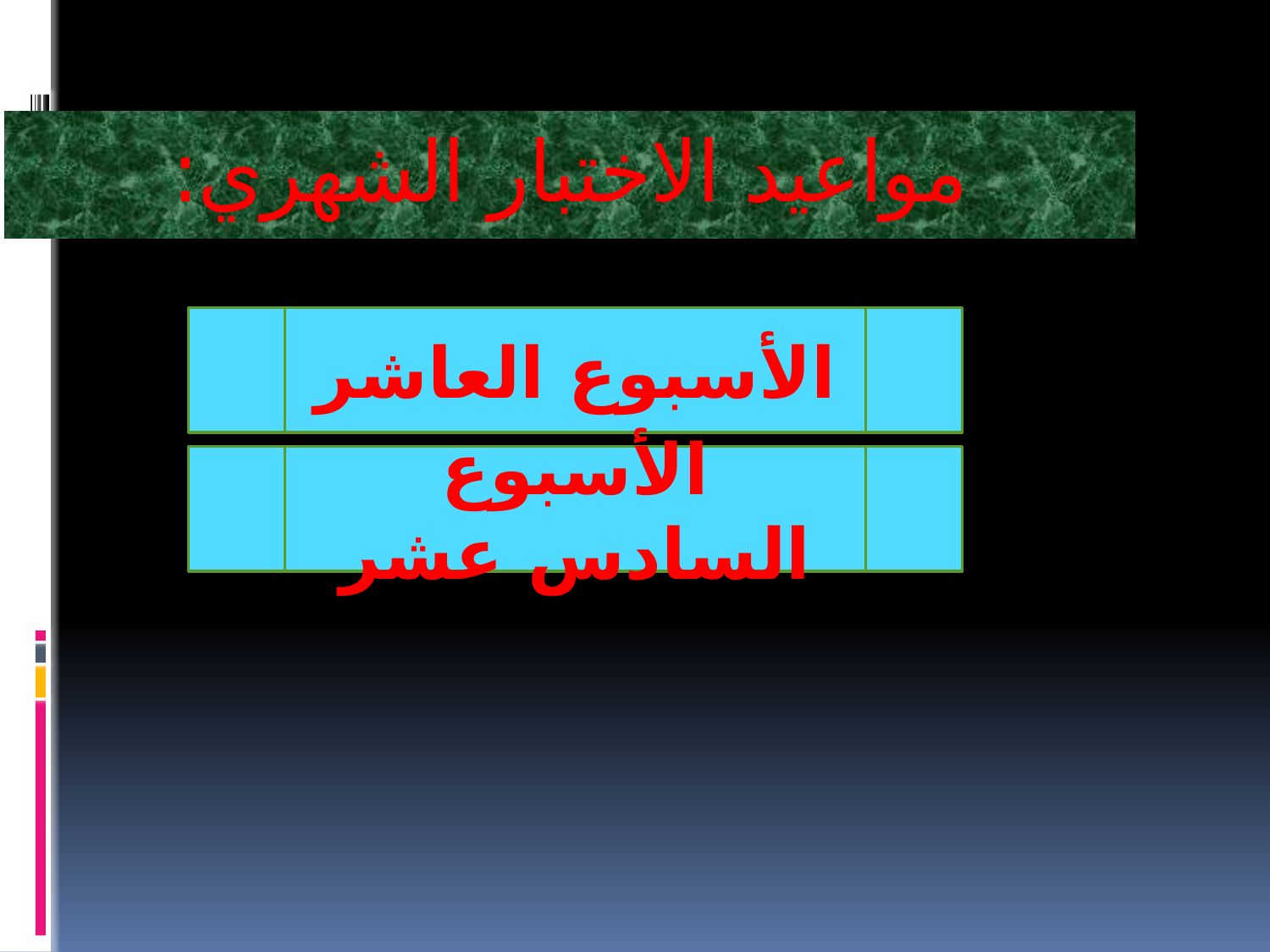

# مواعيد الاختبار الشهري:
الأسبوع العاشر
الأسبوع السادس عشر